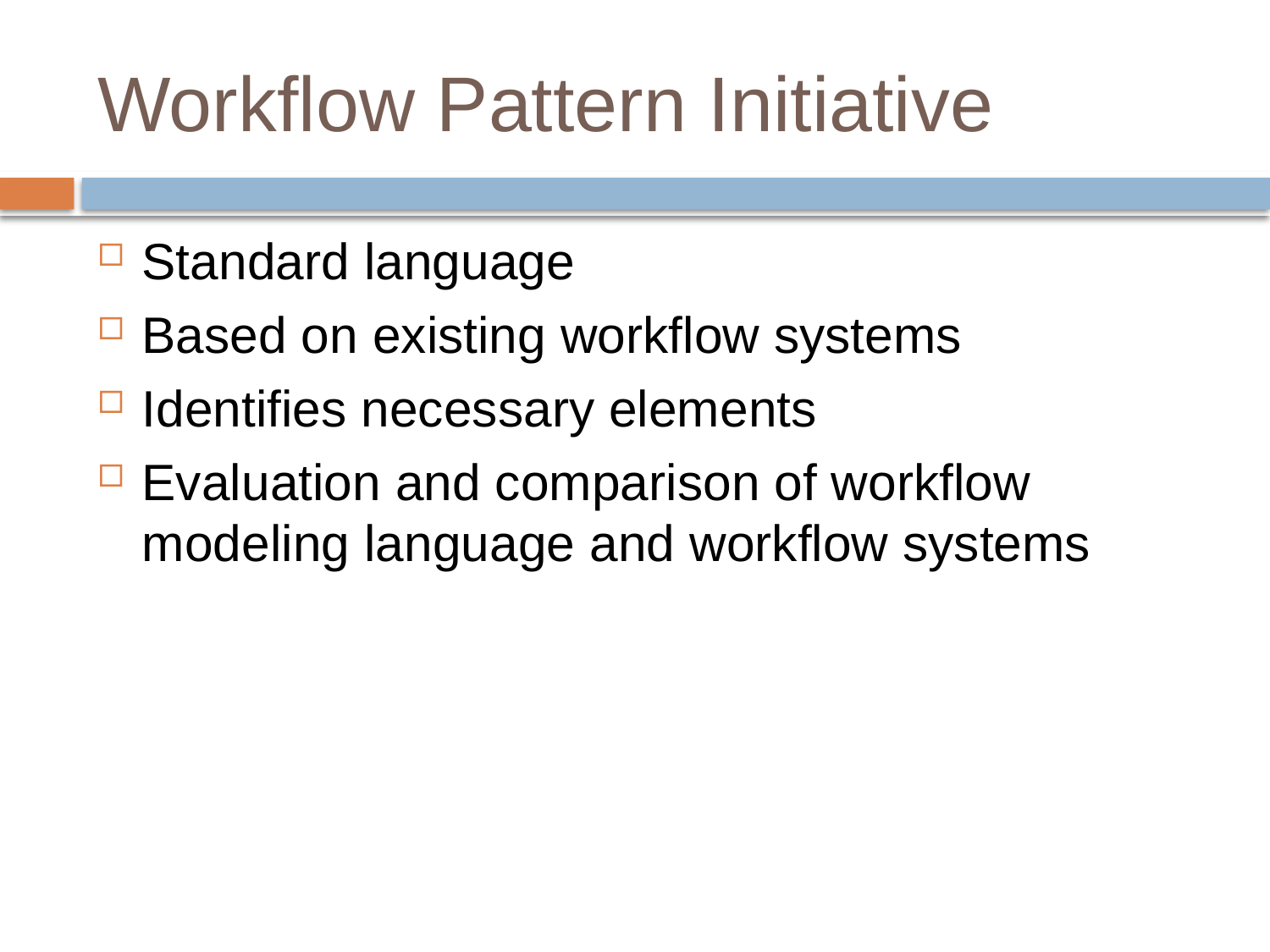

# Workflow Pattern Initiative
Standard language
Based on existing workflow systems
Identifies necessary elements
Evaluation and comparison of workflow modeling language and workflow systems